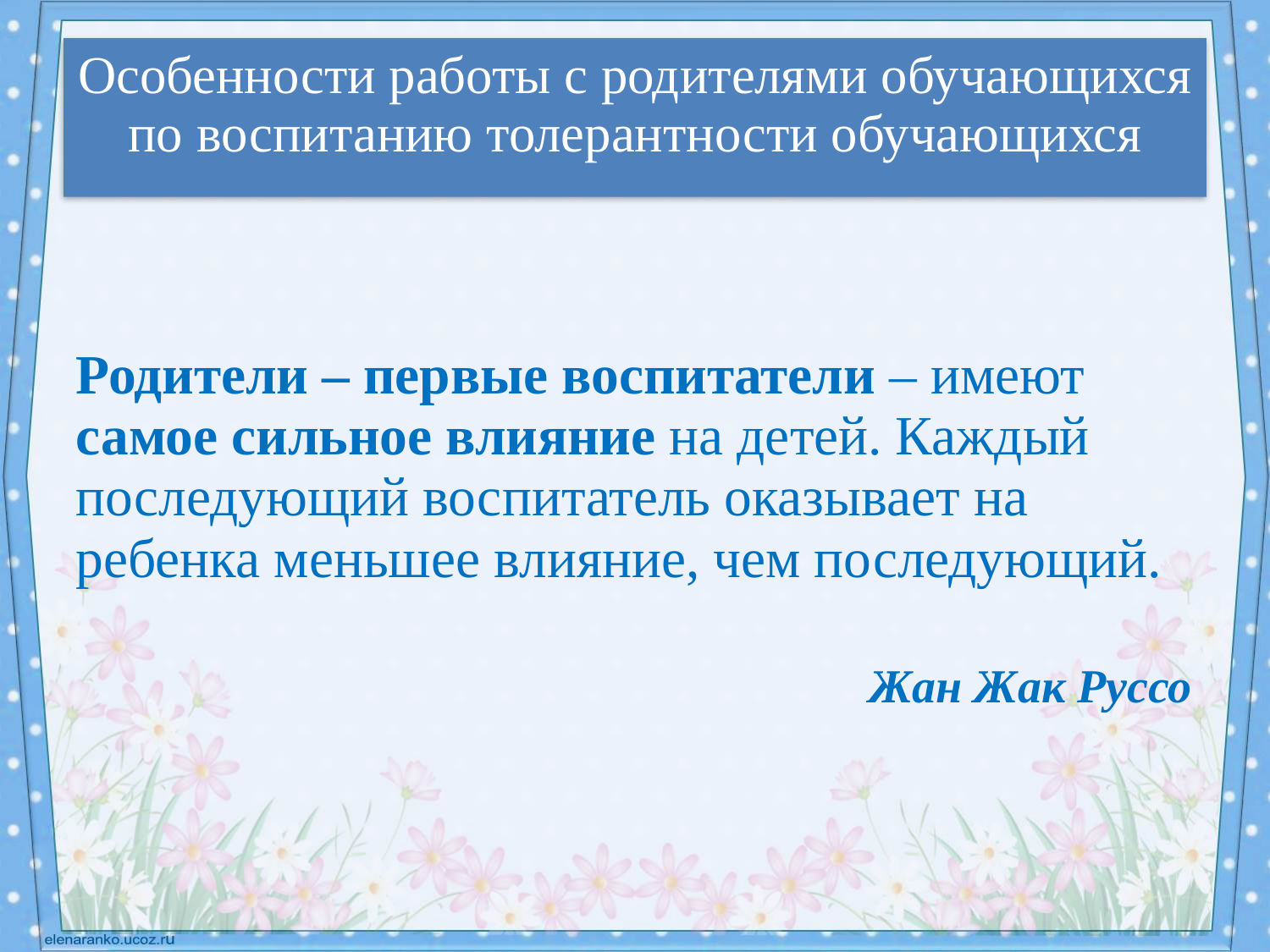

# Особенности работы с родителями обучающихся по воспитанию толерантности обучающихся

Родители – первые воспитатели – имеют самое сильное влияние на детей. Каждый последующий воспитатель оказывает на ребенка меньшее влияние, чем последующий.

Жан Жак Руссо